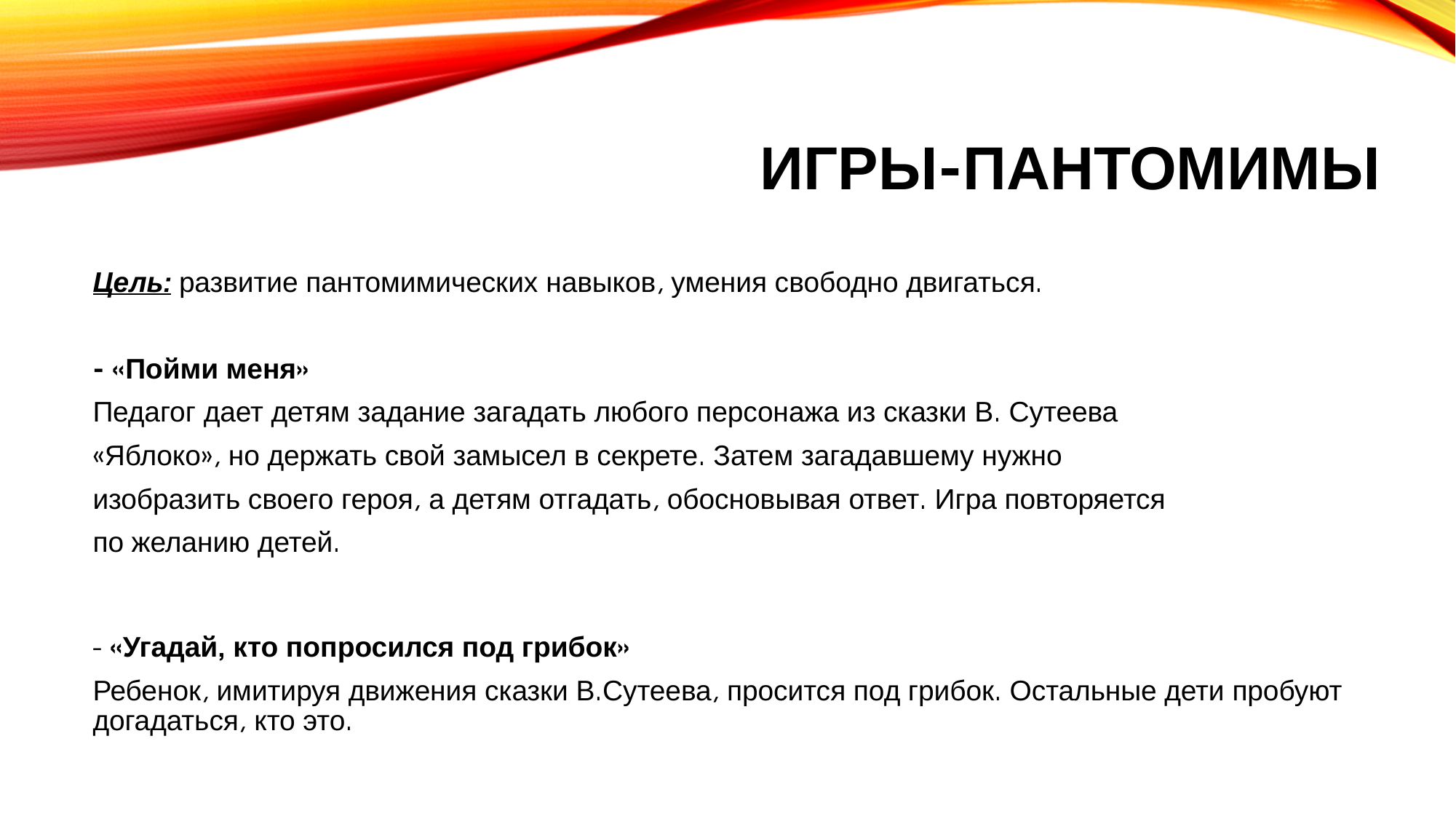

# Игры-пантомимы
Цель: развитие пантомимических навыков, умения свободно двигаться.

- «Пойми меня»
Педагог дает детям задание загадать любого персонажа из сказки В. Сутеева
«Яблоко», но держать свой замысел в секрете. Затем загадавшему нужно
изобразить своего героя, а детям отгадать, обосновывая ответ. Игра повторяется
по желанию детей.
- «Угадай, кто попросился под грибок»
Ребенок, имитируя движения сказки В.Сутеева, просится под грибок. Остальные дети пробуют догадаться, кто это.